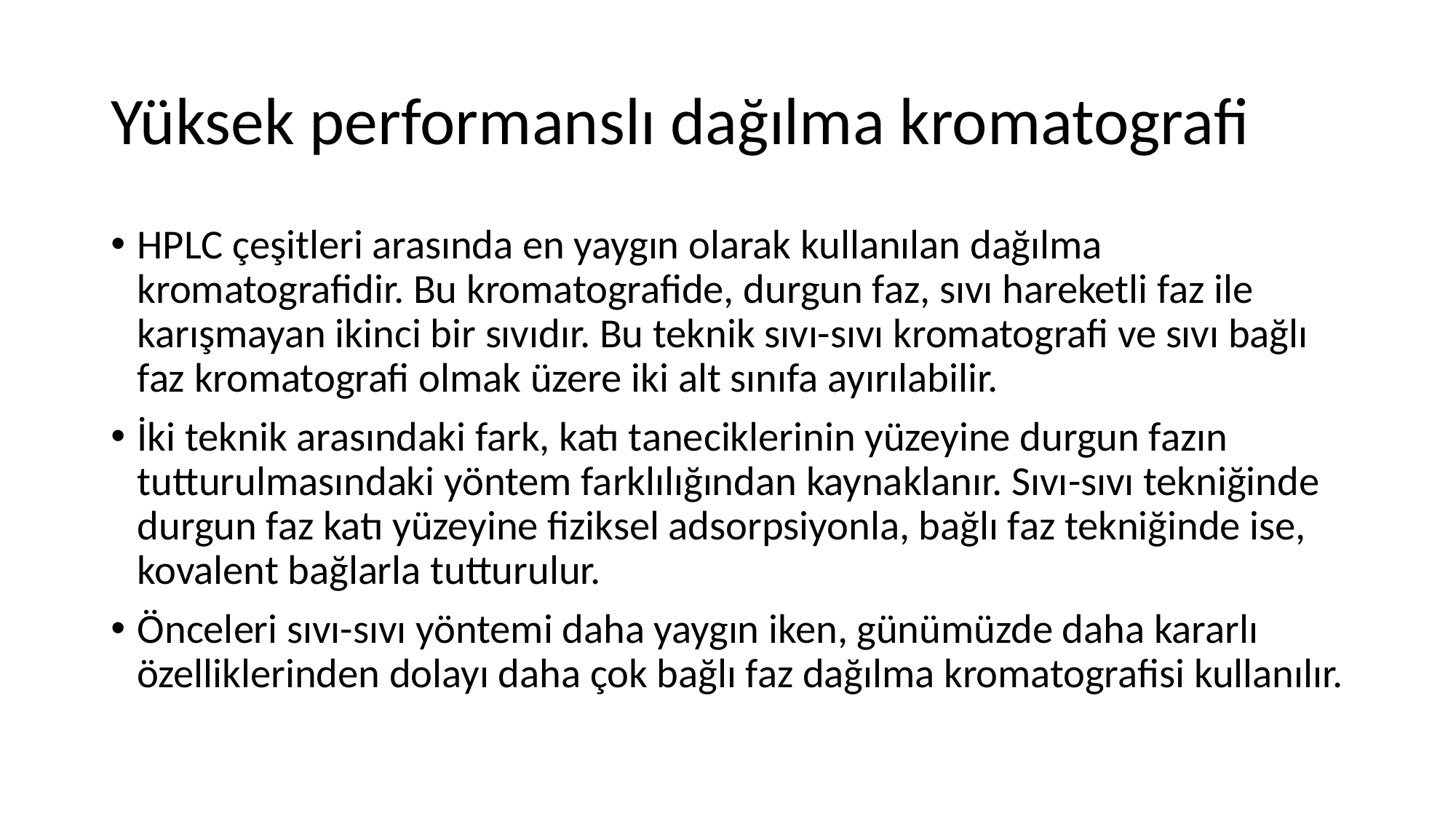

# Yüksek performanslı dağılma kromatografi
HPLC çeşitleri arasında en yaygın olarak kullanılan dağılma kromatografidir. Bu kromatografide, durgun faz, sıvı hareketli faz ile karışmayan ikinci bir sıvıdır. Bu teknik sıvı-sıvı kromatografi ve sıvı bağlı faz kromatografi olmak üzere iki alt sınıfa ayırılabilir.
İki teknik arasındaki fark, katı taneciklerinin yüzeyine durgun fazın tutturulmasındaki yöntem farklılığından kaynaklanır. Sıvı-sıvı tekniğinde durgun faz katı yüzeyine fiziksel adsorpsiyonla, bağlı faz tekniğinde ise, kovalent bağlarla tutturulur.
Önceleri sıvı-sıvı yöntemi daha yaygın iken, günümüzde daha kararlı özelliklerinden dolayı daha çok bağlı faz dağılma kromatografisi kullanılır.